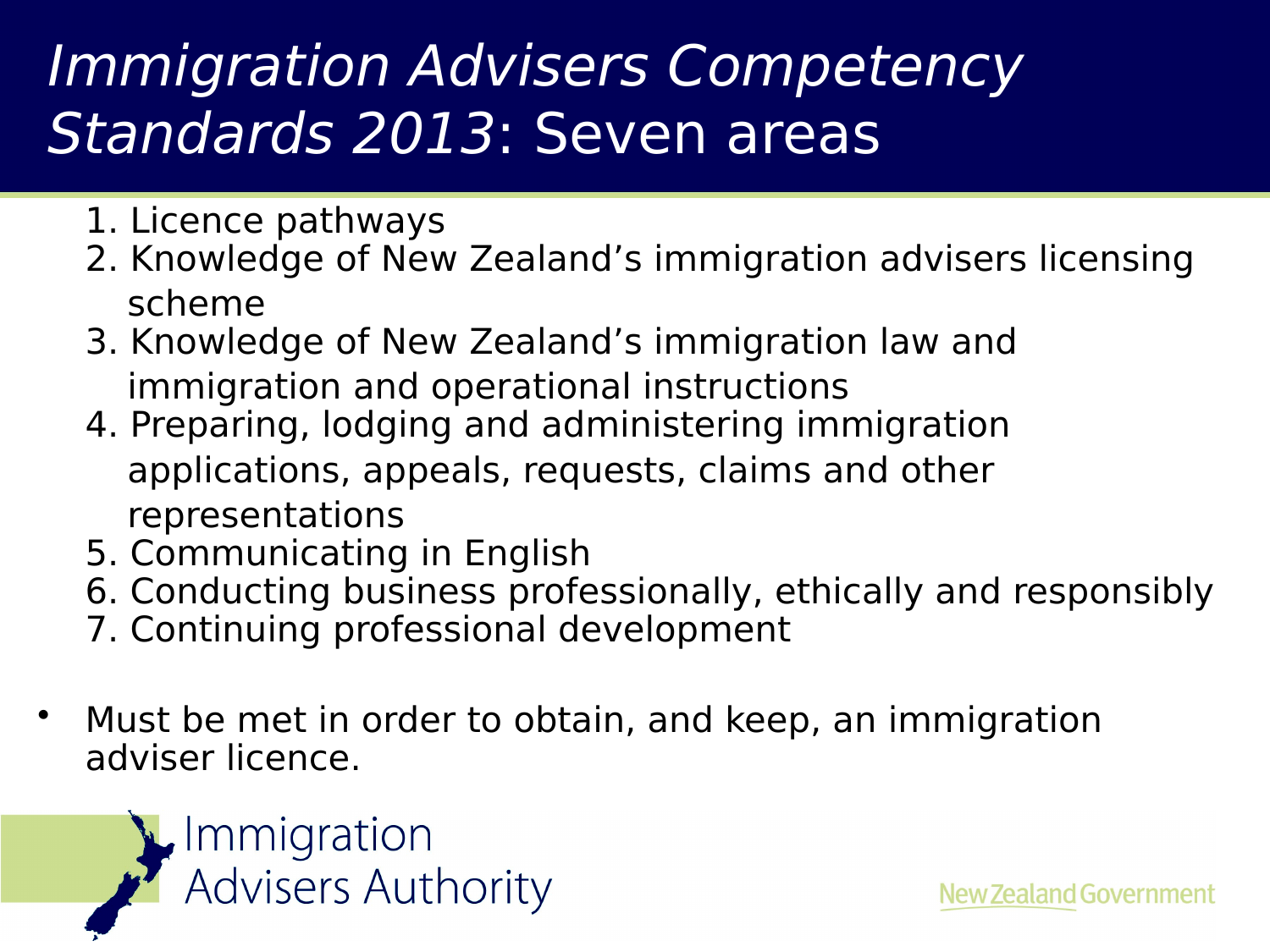

# Immigration Advisers Competency Standards 2013: Seven areas
	1. Licence pathways
2. Knowledge of New Zealand’s immigration advisers licensing
        scheme
3. Knowledge of New Zealand’s immigration law and
        immigration and operational instructions
4. Preparing, lodging and administering immigration
        applications, appeals, requests, claims and other
        representations
5. Communicating in English
6. Conducting business professionally, ethically and responsibly
7. Continuing professional development

Must be met in order to obtain, and keep, an immigration adviser licence.